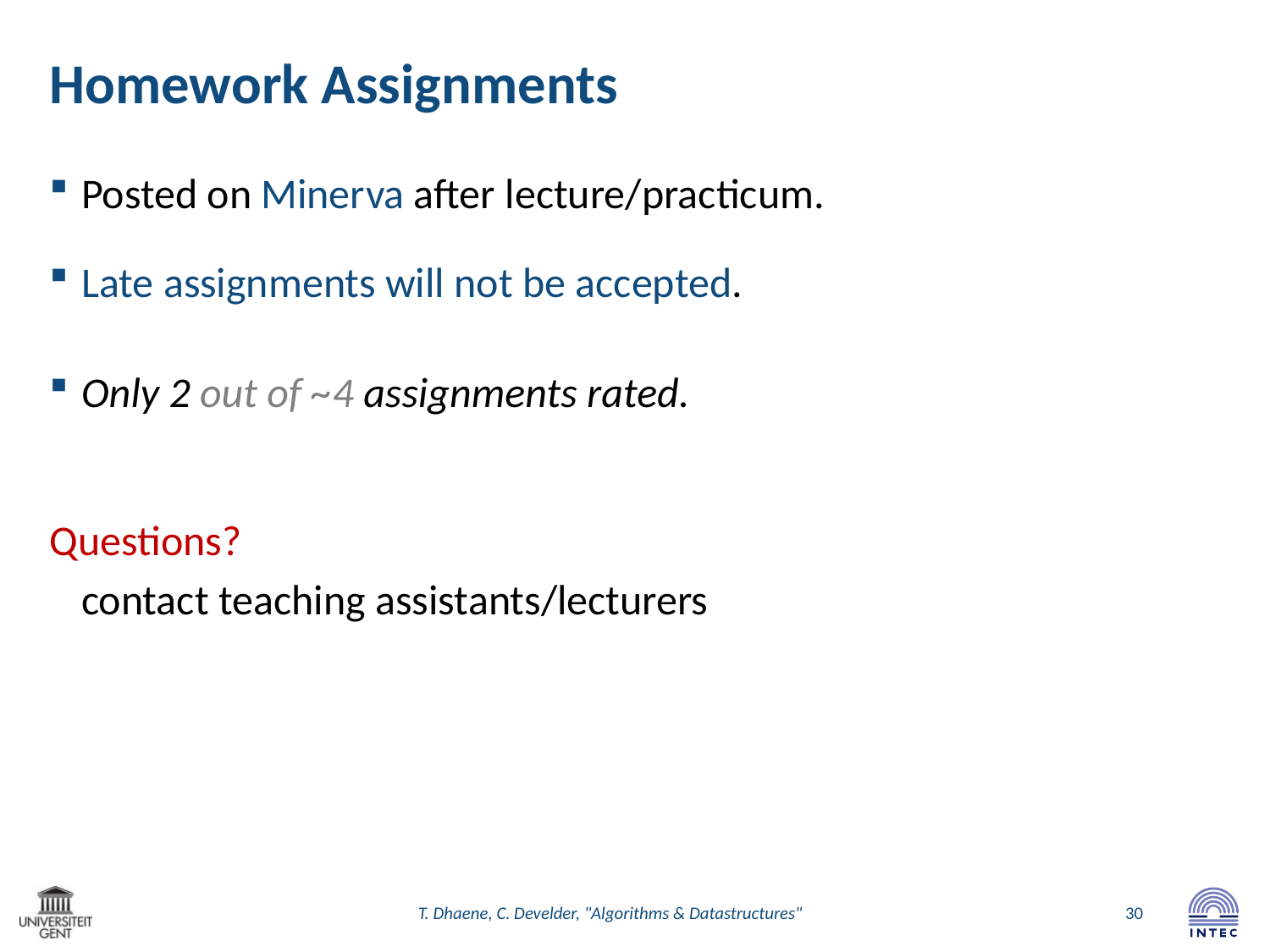

# Homework Assignments
Posted on Minerva after lecture/practicum.

Late assignments will not be accepted.
Only 2 out of ~4 assignments rated.

Questions?
	contact teaching assistants/lecturers

T. Dhaene, C. Develder, "Algorithms & Datastructures"
30